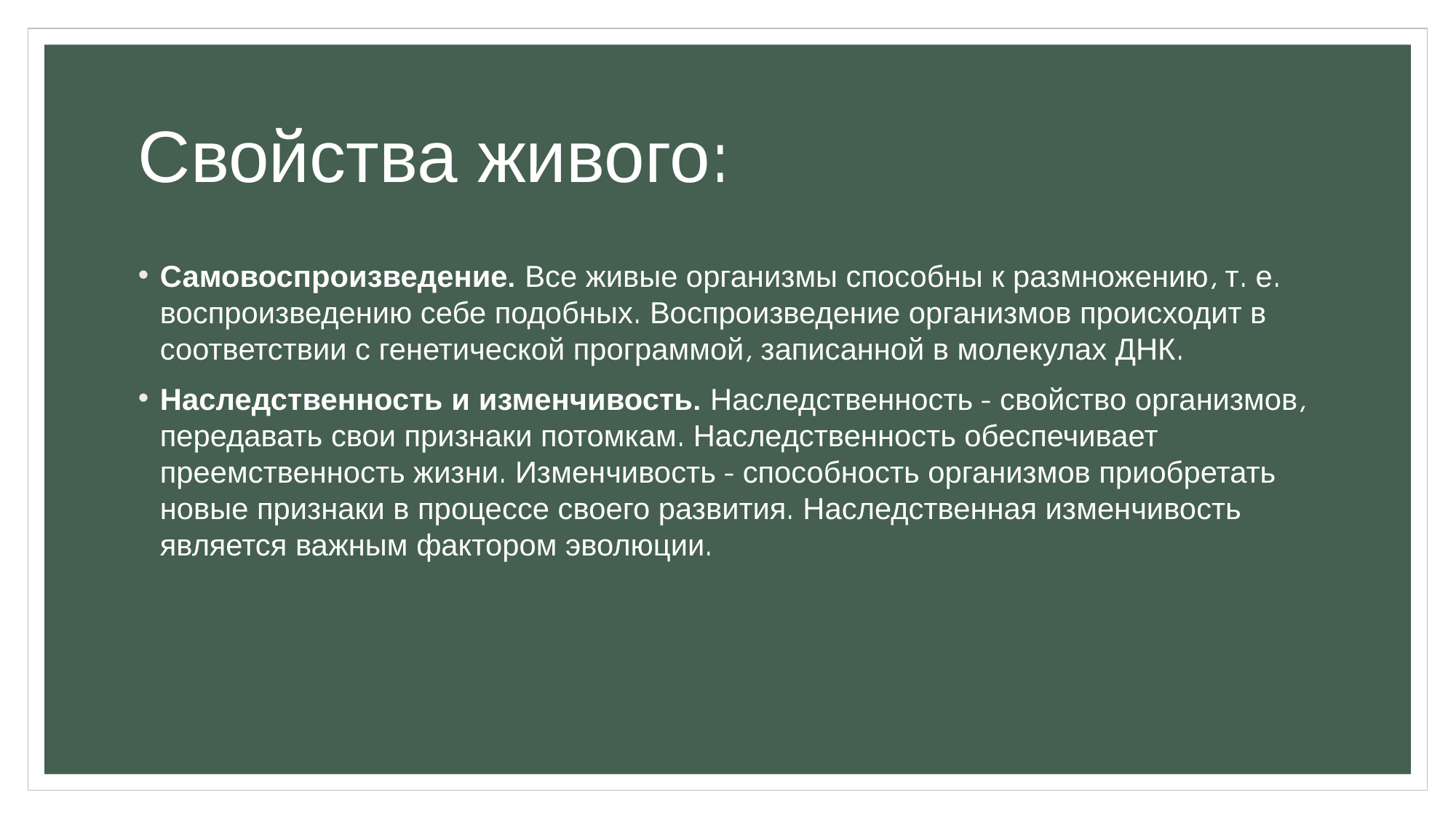

# Свойства живого:
Самовоспроизведение. Все живые организмы способны к размножению, т. е. воспроизведению себе подобных. Воспроизведение организмов происходит в соответствии с генетической программой, записанной в молекулах ДНК.
Наследственность и изменчивость. Наследственность - свойство организмов, передавать свои признаки потомкам. Наследственность обеспечивает преемственность жизни. Изменчивость - способность организмов приобретать новые признаки в процессе своего развития. Наследственная изменчивость является важным фактором эволюции.